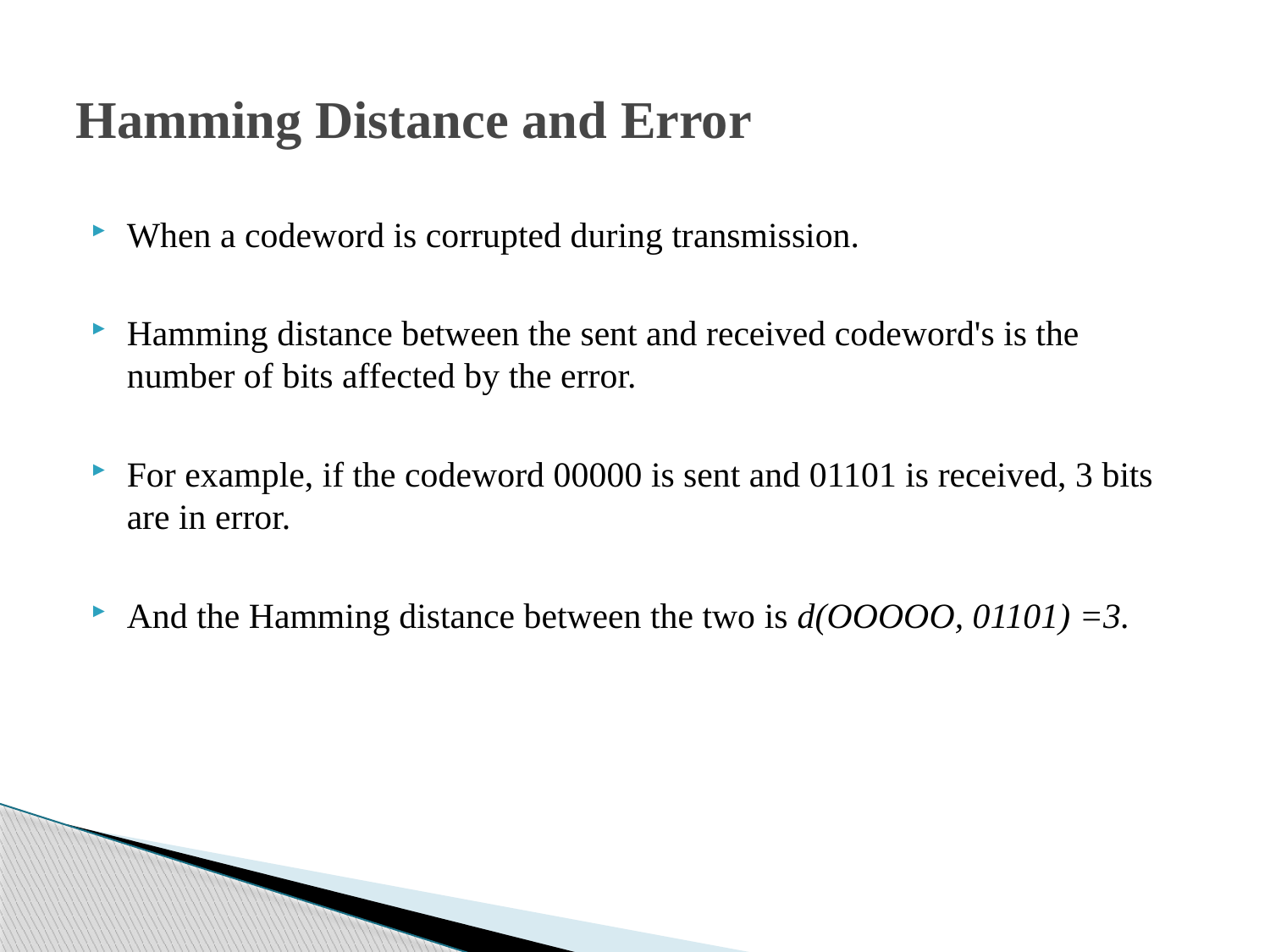

# Hamming Distance and Error
When a codeword is corrupted during transmission.

Hamming distance between the sent and received codeword's is the number of bits affected by the error.

For example, if the codeword 00000 is sent and 01101 is received, 3 bits are in error.

And the Hamming distance between the two is d(OOOOO, 01101) =3.